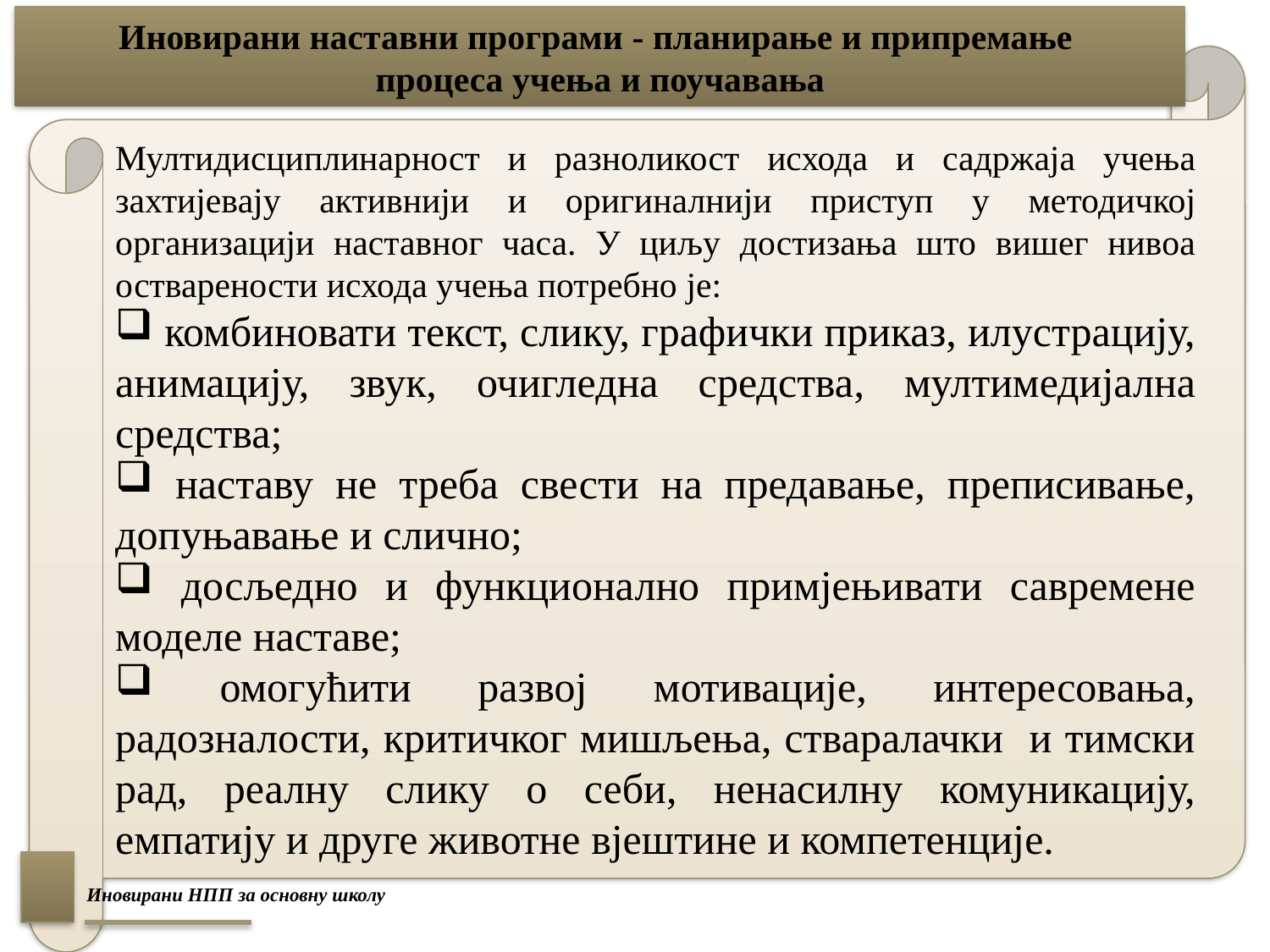

# Иновирани наставни програми - планирање и припремање процеса учења и поучавања
Мултидисциплинарност и разноликост исхода и садржаја учења захтијевају активнији и оригиналнији приступ у методичкој организацији наставног часа. У циљу достизања што вишег нивоа остварености исхода учења потребно је:
 комбиновати текст, слику, графички приказ, илустрацију, анимацију, звук, очигледна средства, мултимедијална средства;
 наставу не треба свести на предавање, преписивање, допуњавање и слично;
 досљедно и функционално примјењивати савремене моделе наставе;
 омогућити развој мотивације, интересовања, радозналости, критичког мишљења, стваралачки  и тимски рад, реалну слику о себи, ненасилну комуникацију, емпатију и друге животне вјештине и компетенције.

Иновирани НПП за основну школу